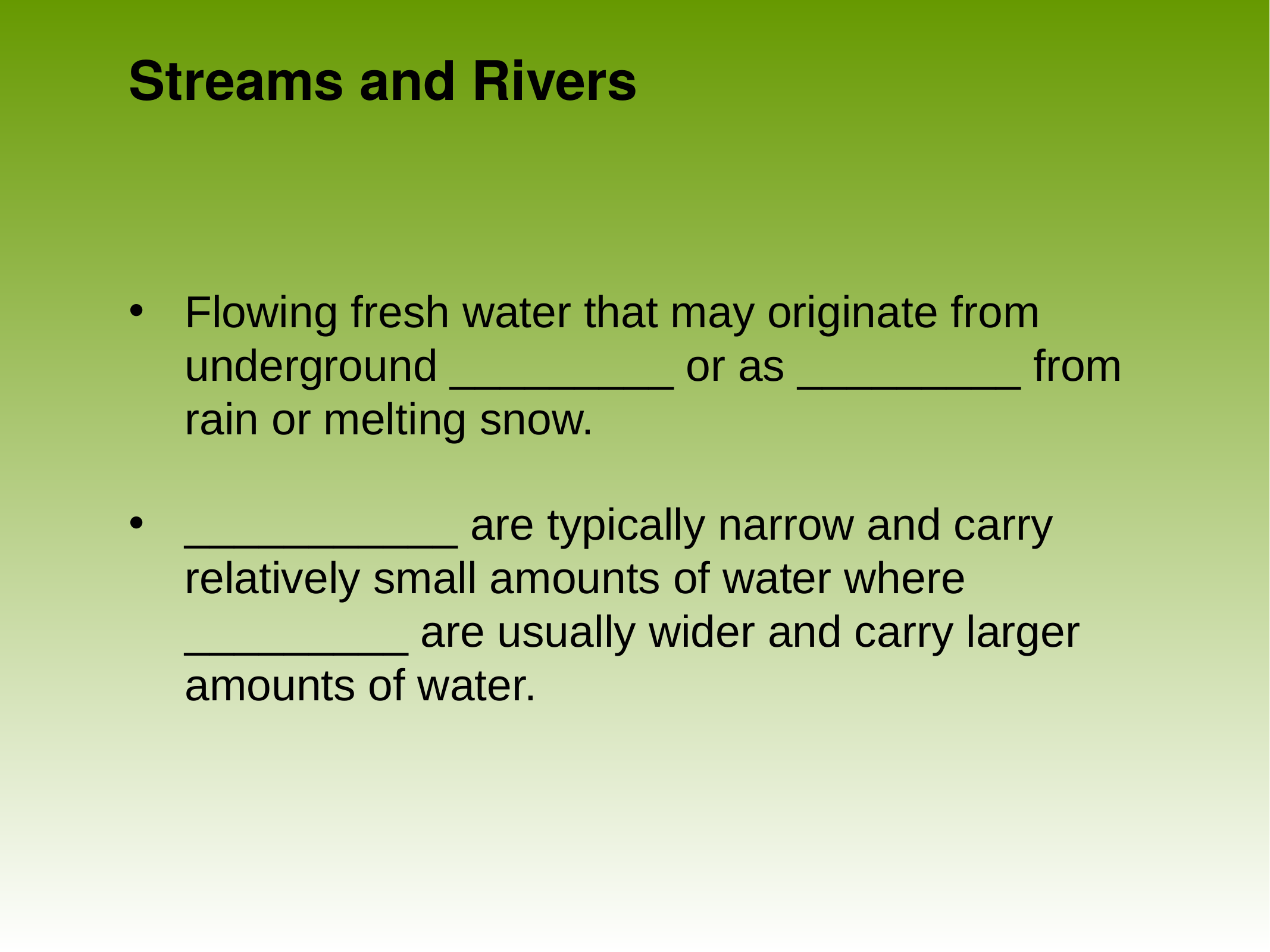

# Streams and Rivers
Flowing fresh water that may originate from underground _________ or as _________ from rain or melting snow.
___________ are typically narrow and carry relatively small amounts of water where _________ are usually wider and carry larger amounts of water.